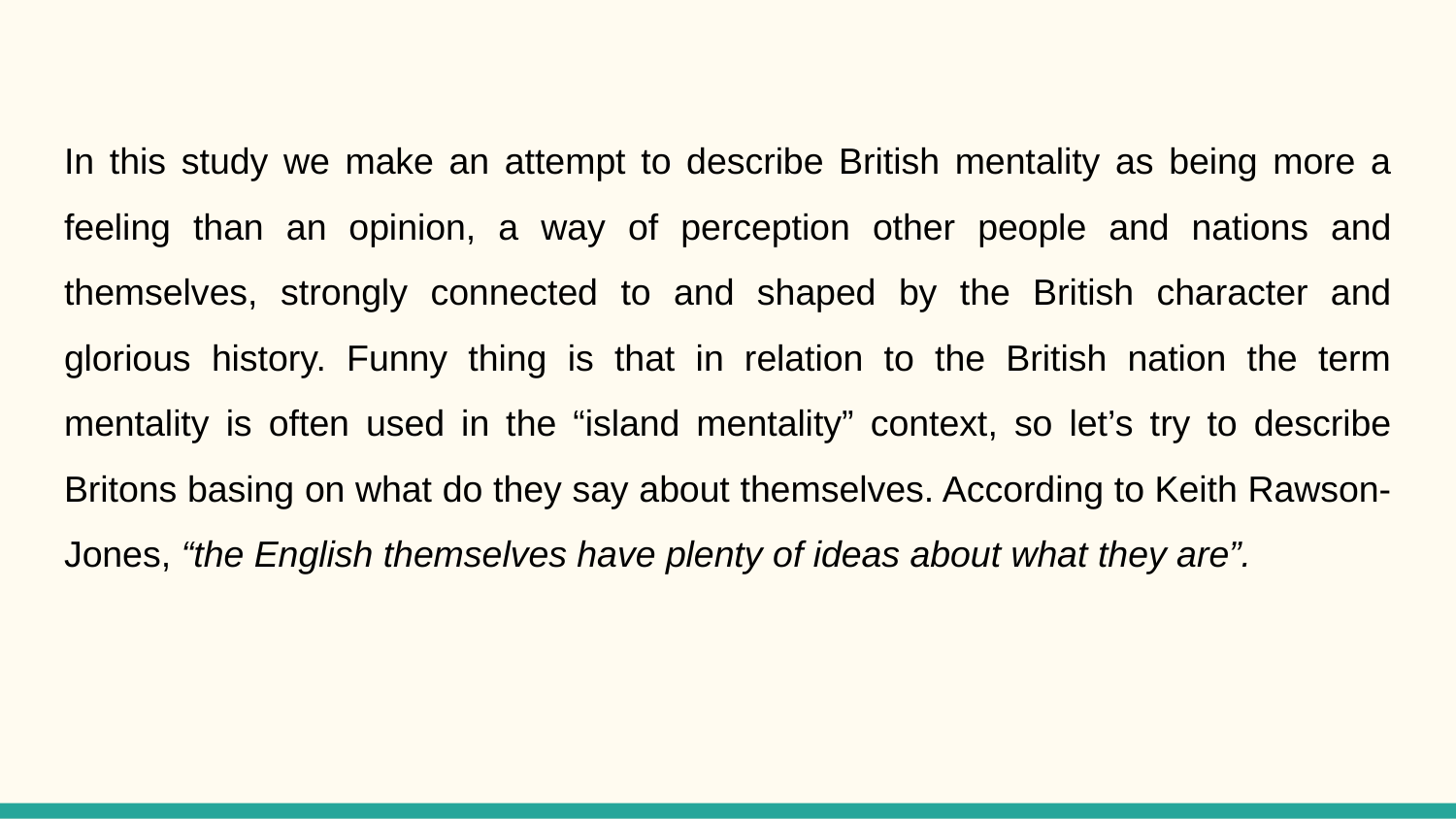

In this study we make an attempt to describe British mentality as being more a feeling than an opinion, a way of perception other people and nations and themselves, strongly connected to and shaped by the British character and glorious history. Funny thing is that in relation to the British nation the term mentality is often used in the “island mentality” context, so let’s try to describe Britons basing on what do they say about themselves. According to Keith Rawson-Jones, “the English themselves have plenty of ideas about what they are”.